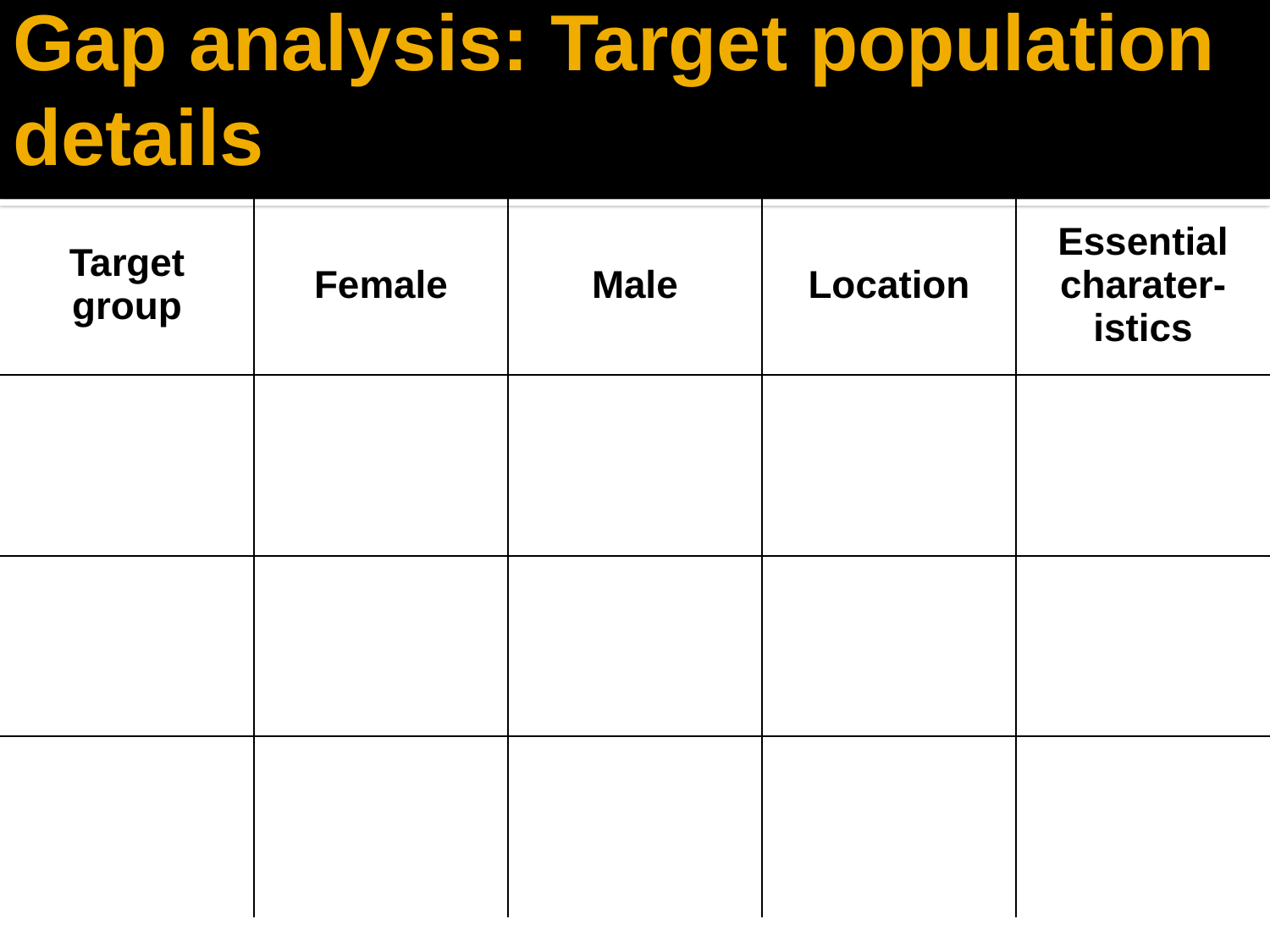

# Gap analysis: Target population details
| Target group | Female | Male | Location | Essential charater-istics |
| --- | --- | --- | --- | --- |
|  |  |  |  |  |
|  |  |  |  |  |
|  |  |  |  |  |